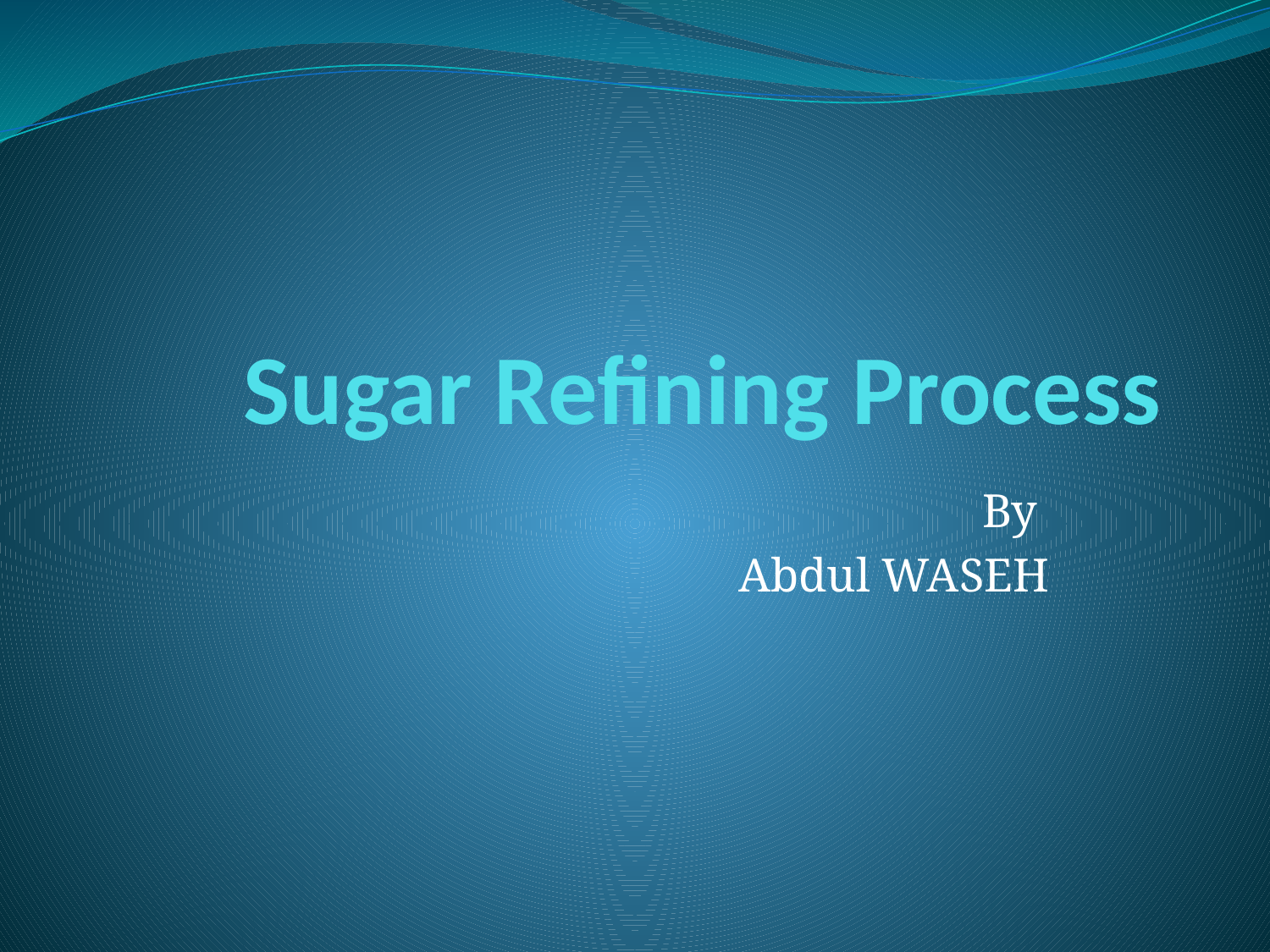

# Sugar Refining Process
By
Abdul WASEH